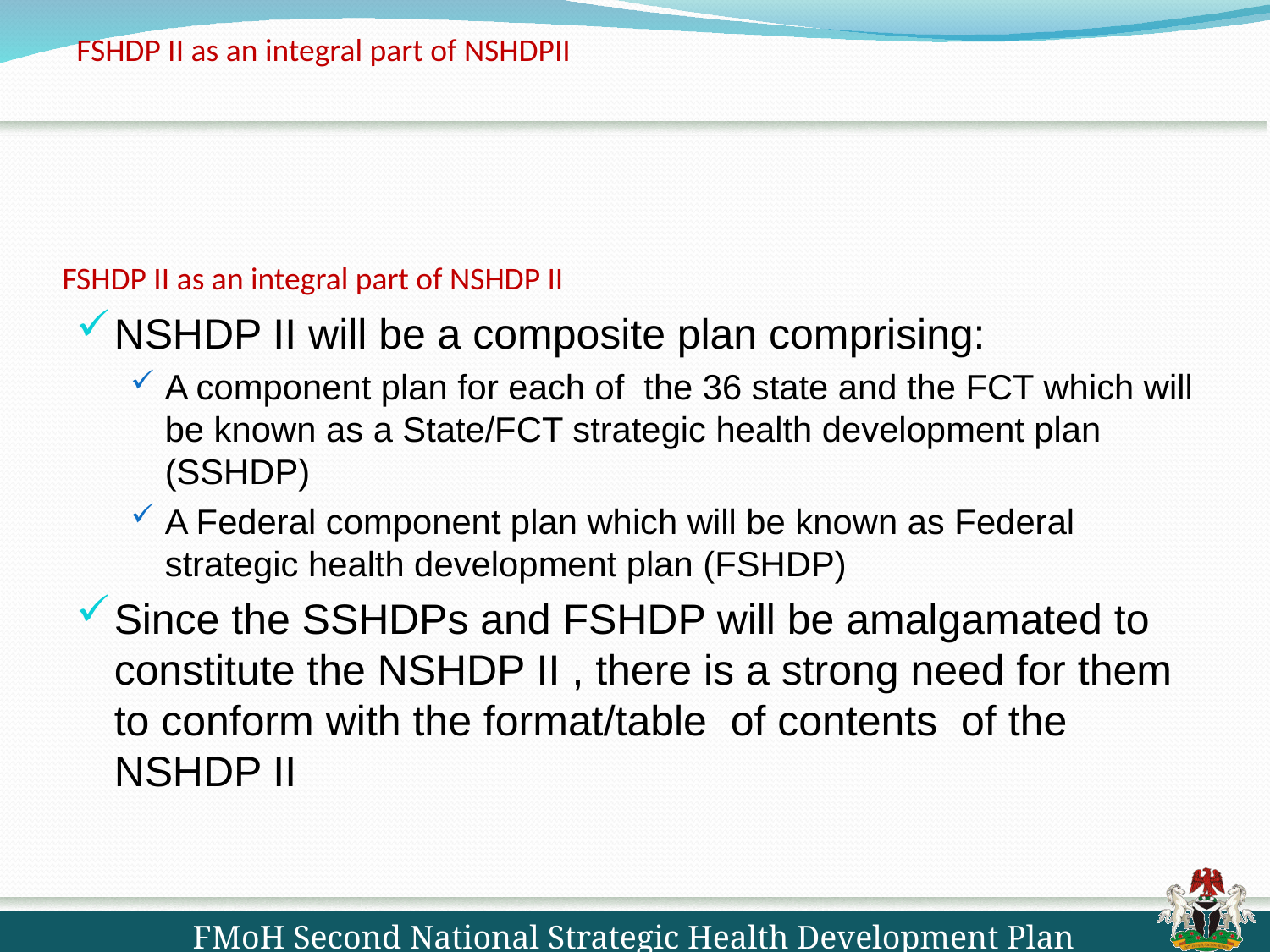

# FSHDP II as an integral part of NSHDPII FSHDP II as an integral part of NSHDP II

NSHDP II will be a composite plan comprising:
A component plan for each of  the 36 state and the FCT which will be known as a State/FCT strategic health development plan (SSHDP)
A Federal component plan which will be known as Federal strategic health development plan (FSHDP)
Since the SSHDPs and FSHDP will be amalgamated to constitute the NSHDP II , there is a strong need for them to conform with the format/table  of contents  of the NSHDP II